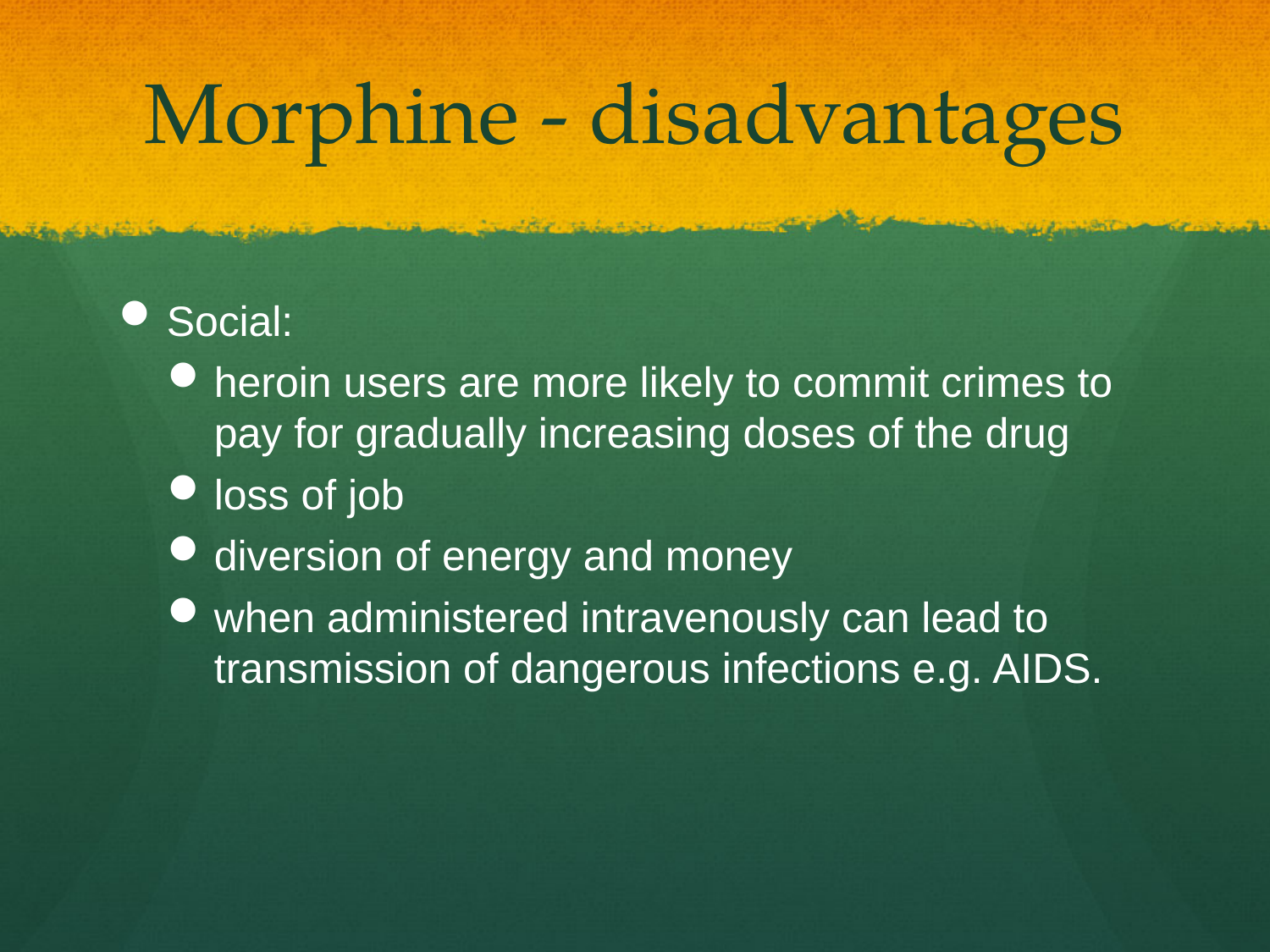

# Morphine - disadvantages
Social:
heroin users are more likely to commit crimes to pay for gradually increasing doses of the drug
loss of job
diversion of energy and money
when administered intravenously can lead to transmission of dangerous infections e.g. AIDS.